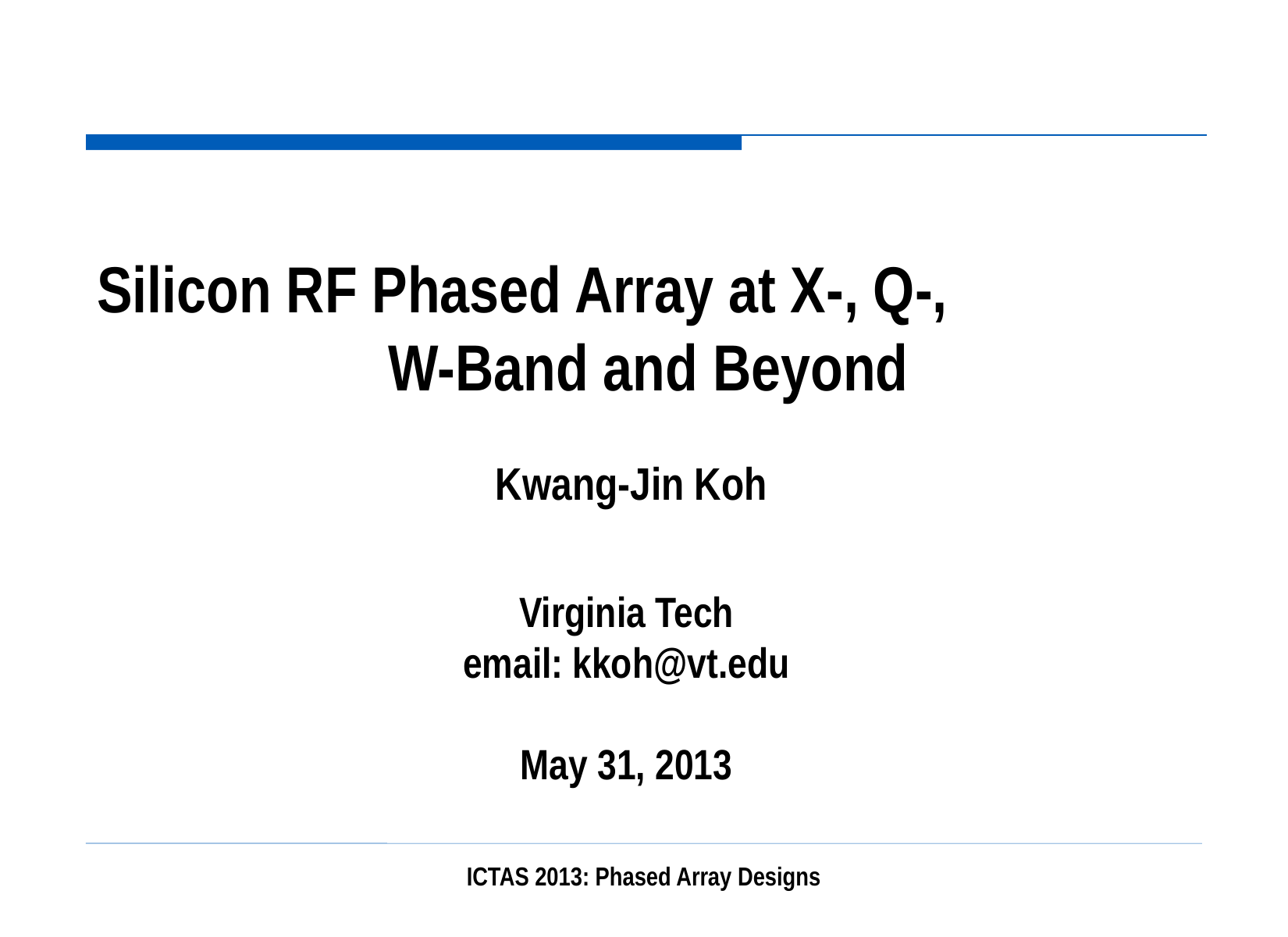

# Silicon RF Phased Array at X-, Q-,                  W-Band and Beyond Kwang-Jin Koh Virginia Tech email: kkoh@vt.edu May 31, 2013
ICTAS 2013: Phased Array Designs